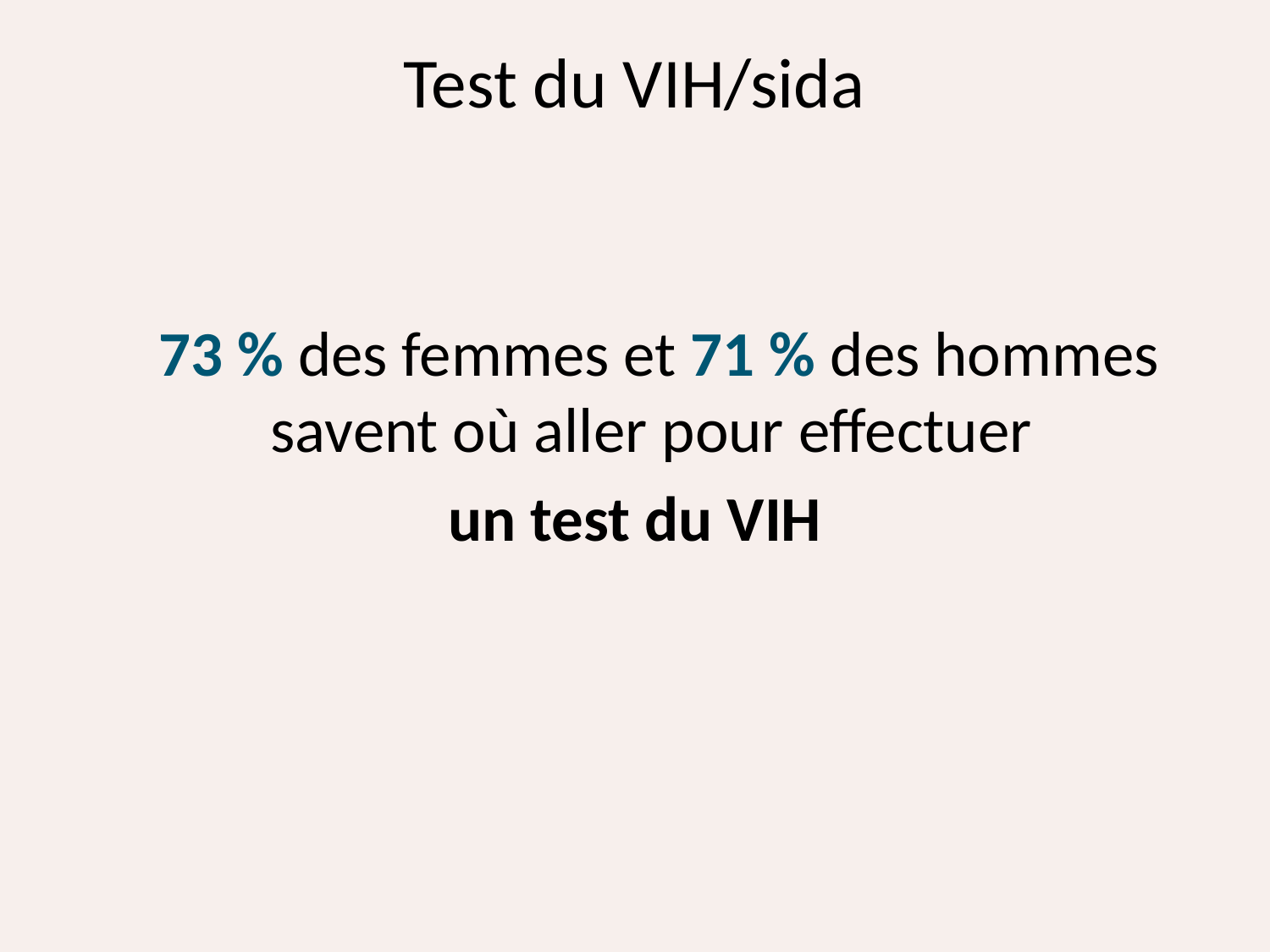

# Test du VIH/sida
	73 % des femmes et 71 % des hommes savent où aller pour effectuer
un test du VIH